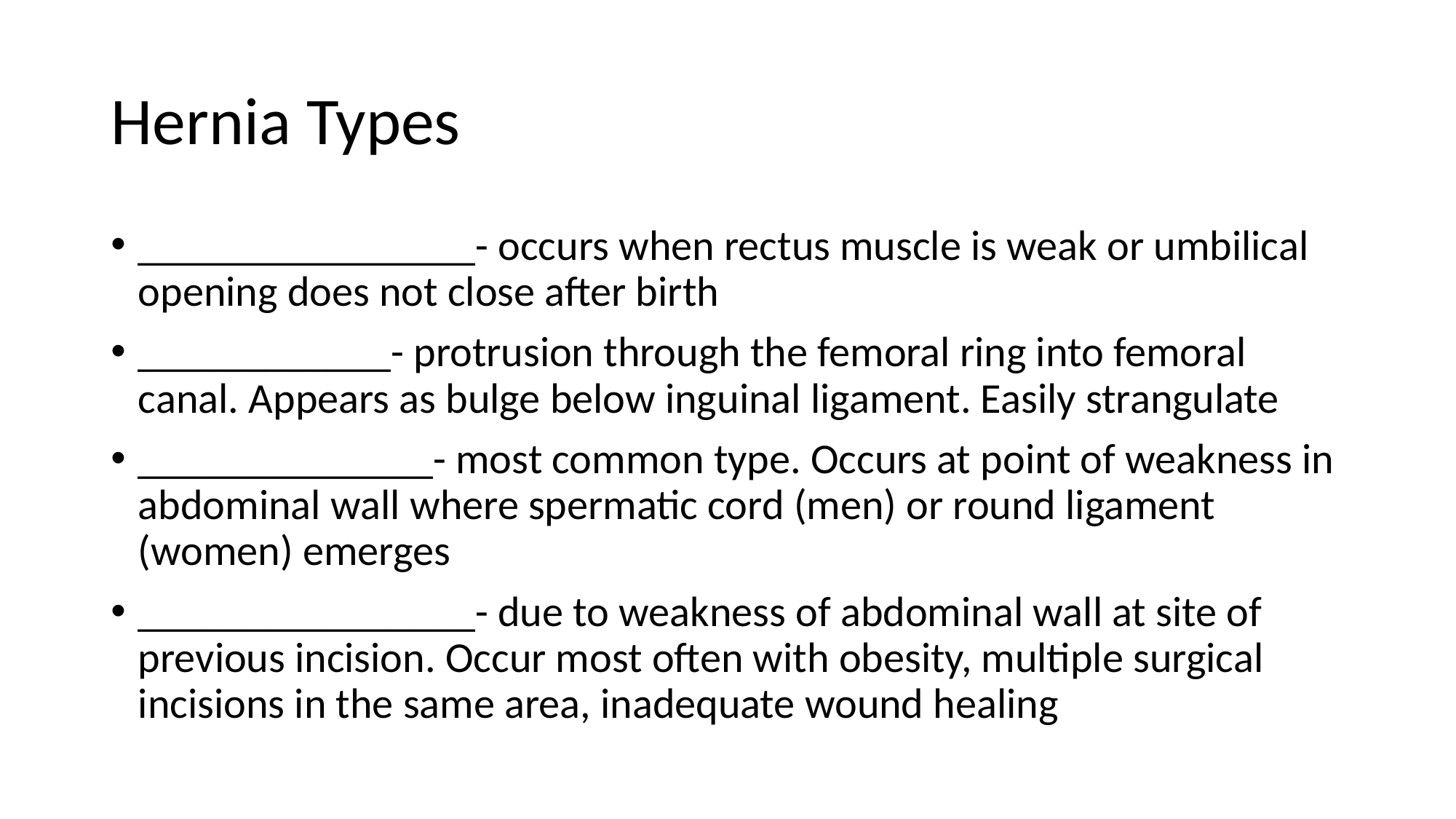

# Hernia Types
________________- occurs when rectus muscle is weak or umbilical opening does not close after birth
____________- protrusion through the femoral ring into femoral canal. Appears as bulge below inguinal ligament. Easily strangulate
______________- most common type. Occurs at point of weakness in abdominal wall where spermatic cord (men) or round ligament (women) emerges
________________- due to weakness of abdominal wall at site of previous incision. Occur most often with obesity, multiple surgical incisions in the same area, inadequate wound healing